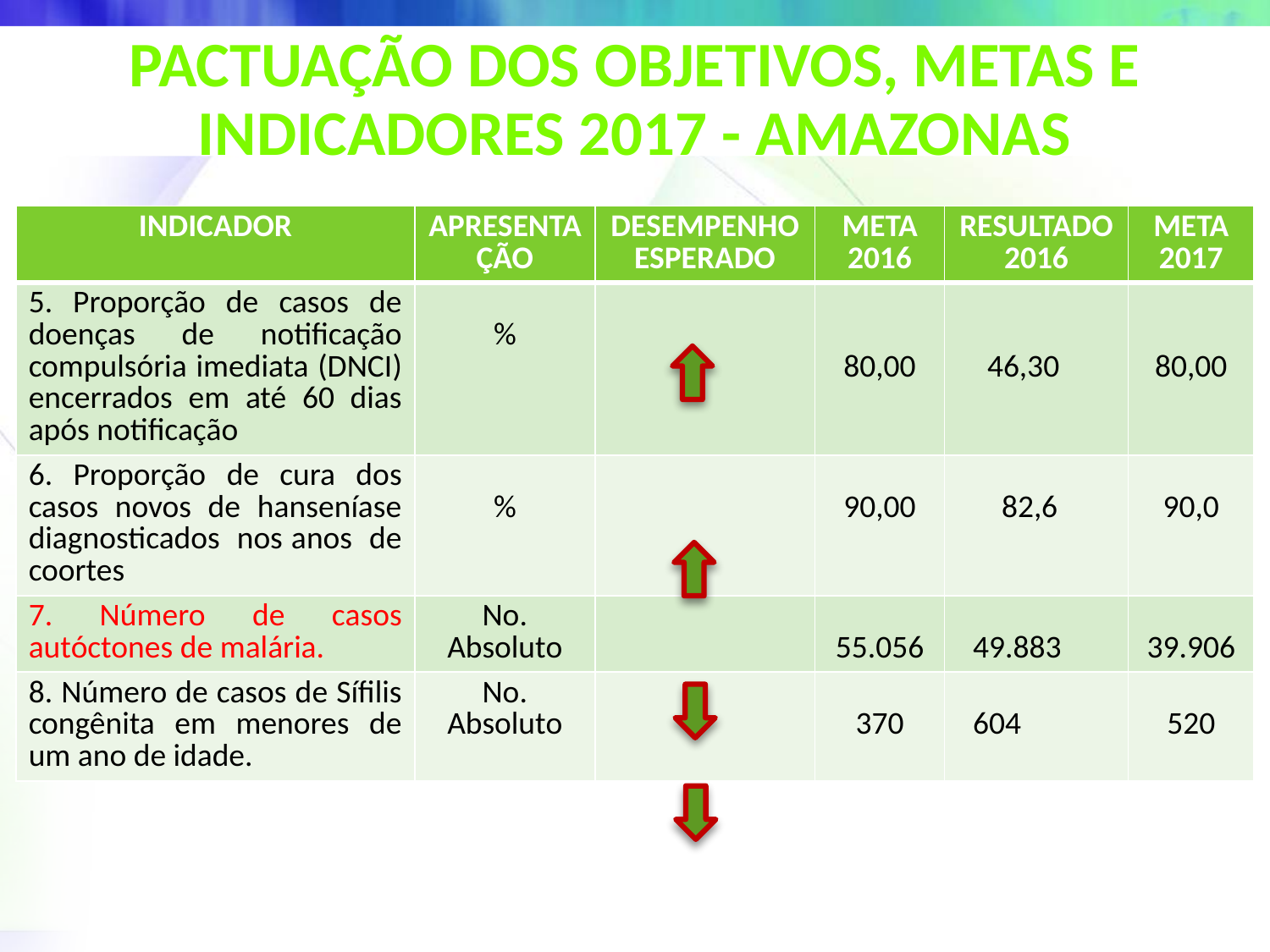

Pactuação dos Objetivos, Metas e Indicadores 2017 - amazonas
| INDICADOR | APRESENTAÇÃO | DESEMPENHO ESPERADO | META 2016 | RESULTADO 2016 | META 2017 |
| --- | --- | --- | --- | --- | --- |
| 5. Proporção de casos de doenças de notificação compulsória imediata (DNCI) encerrados em até 60 dias após notificação | % |  | 80,00 | 46,30 | 80,00 |
| 6. Proporção de cura dos casos novos de hanseníase diagnosticados nos anos de coortes | % |  | 90,00 | 82,6 | 90,0 |
| 7. Número de casos autóctones de malária. | No. Absoluto |  | 55.056 | 49.883 | 39.906 |
| 8. Número de casos de Sífilis congênita em menores de um ano de idade. | No. Absoluto |  | 370 | 604 | 520 |